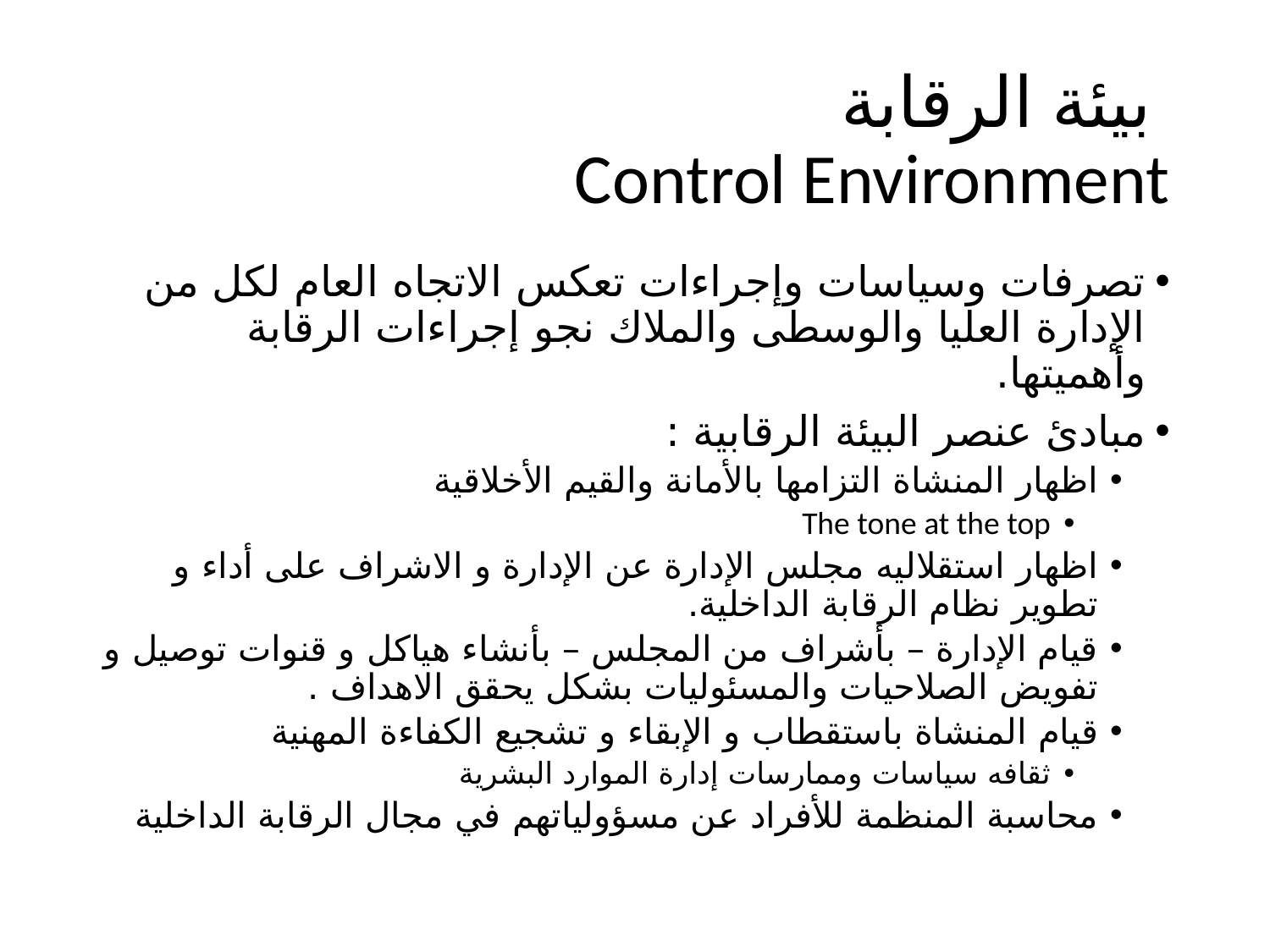

# بيئة الرقابة Control Environment
تصرفات وسياسات وإجراءات تعكس الاتجاه العام لكل من الإدارة العليا والوسطى والملاك نجو إجراءات الرقابة وأهميتها.
مبادئ عنصر البيئة الرقابیة :
اظهار المنشاة التزامها بالأمانة والقيم الأخلاقية
The tone at the top
اظهار استقلاليه مجلس الإدارة عن الإدارة و الاشراف على أداء و تطوير نظام الرقابة الداخلية.
قيام الإدارة – بأشراف من المجلس – بأنشاء هياكل و قنوات توصيل و تفويض الصلاحيات والمسئوليات بشكل يحقق الاهداف .
قيام المنشاة باستقطاب و الإبقاء و تشجيع الكفاءة المهنية
ثقافه سياسات وممارسات إدارة الموارد البشرية
محاسبة المنظمة للأفراد عن مسؤولياتهم في مجال الرقابة الداخلية